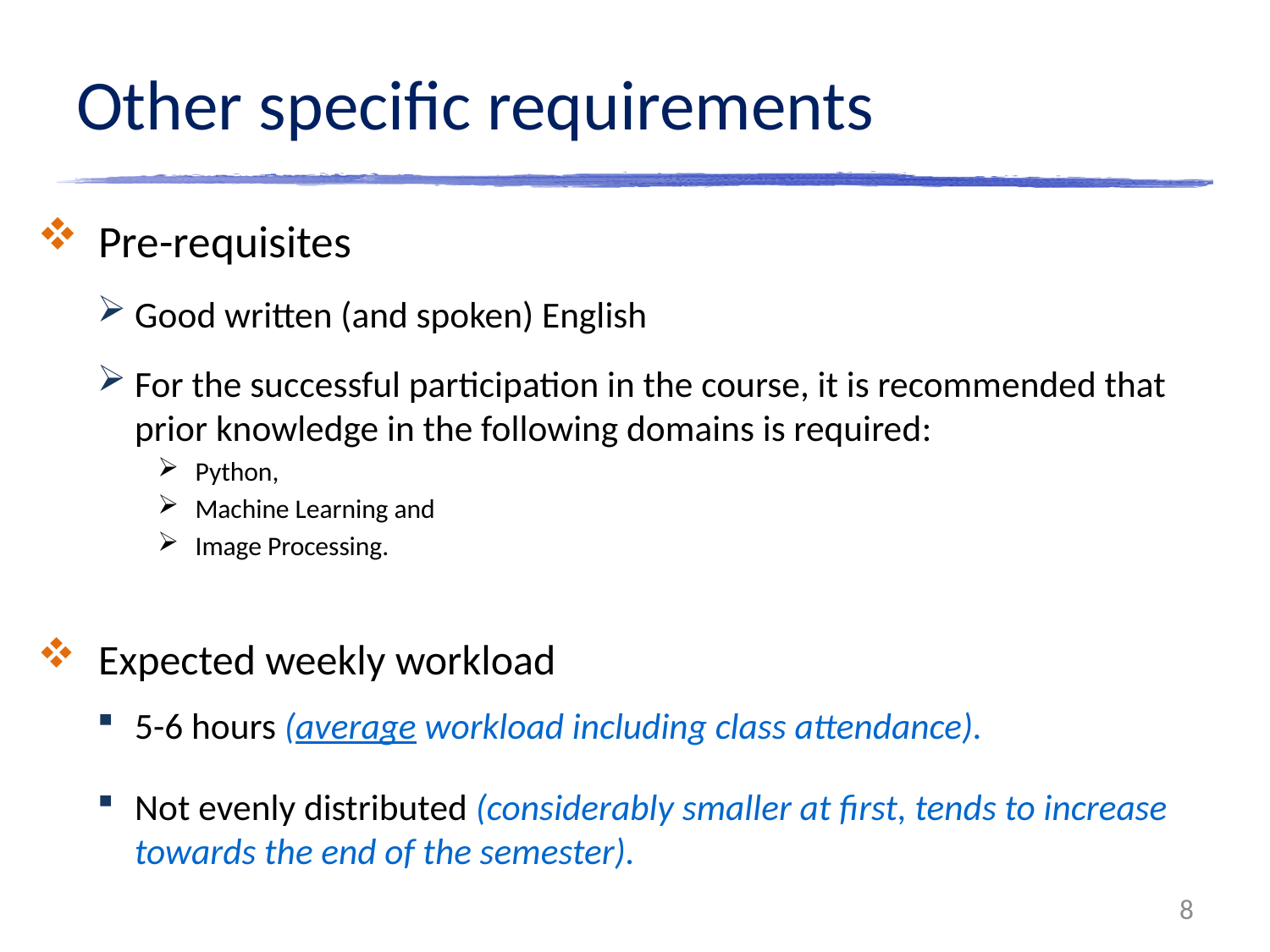

# Other specific requirements
Pre-requisites

Good written (and spoken) English

For the successful participation in the course, it is recommended that prior knowledge in the following domains is required:
Python,
Machine Learning and
Image Processing.

Expected weekly workload

5-6 hours (average workload including class attendance).

Not evenly distributed (considerably smaller at first, tends to increase towards the end of the semester).
8